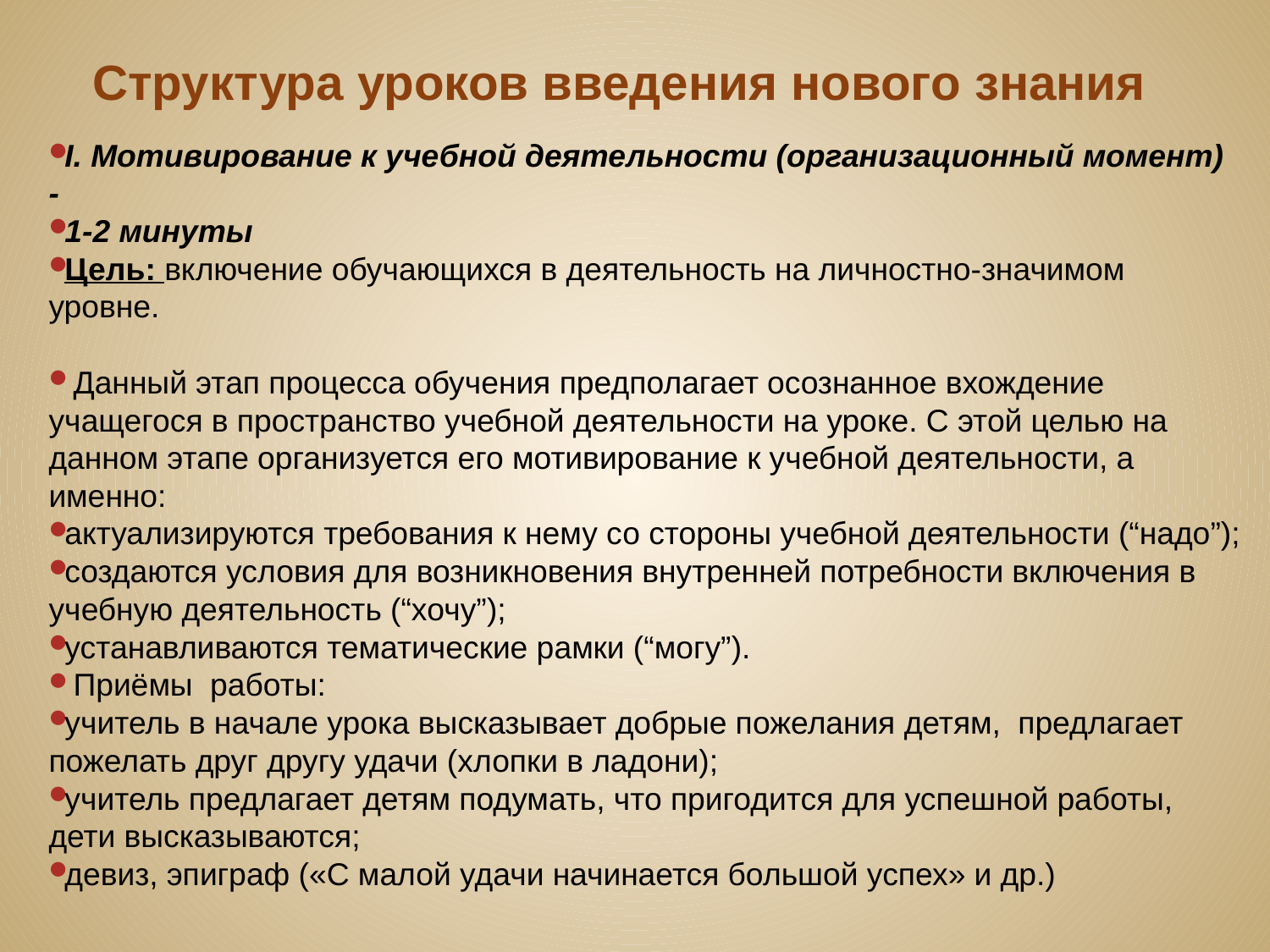

# Структура уроков введения нового знания
I. Мотивирование к учебной деятельности (организационный момент) -
1-2 минуты
Цель: включение обучающихся в деятельность на личностно-значимом уровне.

 Данный этап процесса обучения предполагает осознанное вхождение учащегося в пространство учебной деятельности на уроке. С этой целью на данном этапе организуется его мотивирование к учебной деятельности, а именно:
актуализируются требования к нему со стороны учебной деятельности (“надо”);
создаются условия для возникновения внутренней потребности включения в учебную деятельность (“хочу”);
устанавливаются тематические рамки (“могу”).
 Приёмы  работы:
учитель в начале урока высказывает добрые пожелания детям,  предлагает пожелать друг другу удачи (хлопки в ладони);
учитель предлагает детям подумать, что пригодится для успешной работы, дети высказываются;
девиз, эпиграф («С малой удачи начинается большой успех» и др.)